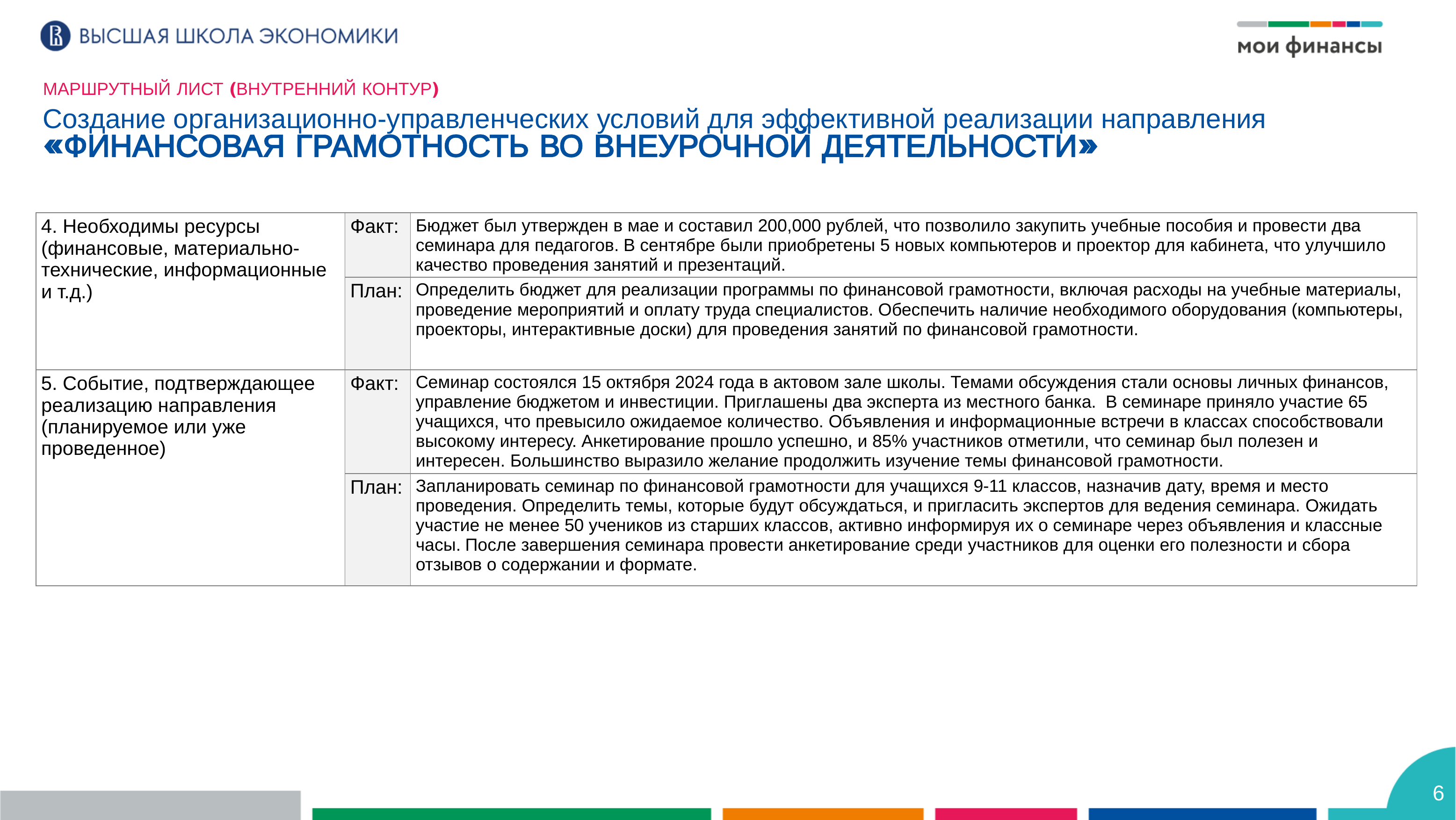

Маршрутный лист (внутренний контур)
Создание организационно-управленческих условий для эффективной реализации направления
«Финансовая грамотность во внеурочной деятельности»
| 4. Необходимы ресурсы (финансовые, материально-технические, информационные и т.д.) | Факт: | Бюджет был утвержден в мае и составил 200,000 рублей, что позволило закупить учебные пособия и провести два семинара для педагогов. В сентябре были приобретены 5 новых компьютеров и проектор для кабинета, что улучшило качество проведения занятий и презентаций. |
| --- | --- | --- |
|  | План: | Определить бюджет для реализации программы по финансовой грамотности, включая расходы на учебные материалы, проведение мероприятий и оплату труда специалистов. Обеспечить наличие необходимого оборудования (компьютеры, проекторы, интерактивные доски) для проведения занятий по финансовой грамотности. |
| 5. Событие, подтверждающее реализацию направления (планируемое или уже проведенное) | Факт: | Семинар состоялся 15 октября 2024 года в актовом зале школы. Темами обсуждения стали основы личных финансов, управление бюджетом и инвестиции. Приглашены два эксперта из местного банка. В семинаре приняло участие 65 учащихся, что превысило ожидаемое количество. Объявления и информационные встречи в классах способствовали высокому интересу. Анкетирование прошло успешно, и 85% участников отметили, что семинар был полезен и интересен. Большинство выразило желание продолжить изучение темы финансовой грамотности. |
|  | План: | Запланировать семинар по финансовой грамотности для учащихся 9-11 классов, назначив дату, время и место проведения. Определить темы, которые будут обсуждаться, и пригласить экспертов для ведения семинара. Ожидать участие не менее 50 учеников из старших классов, активно информируя их о семинаре через объявления и классные часы. После завершения семинара провести анкетирование среди участников для оценки его полезности и сбора отзывов о содержании и формате. |
6